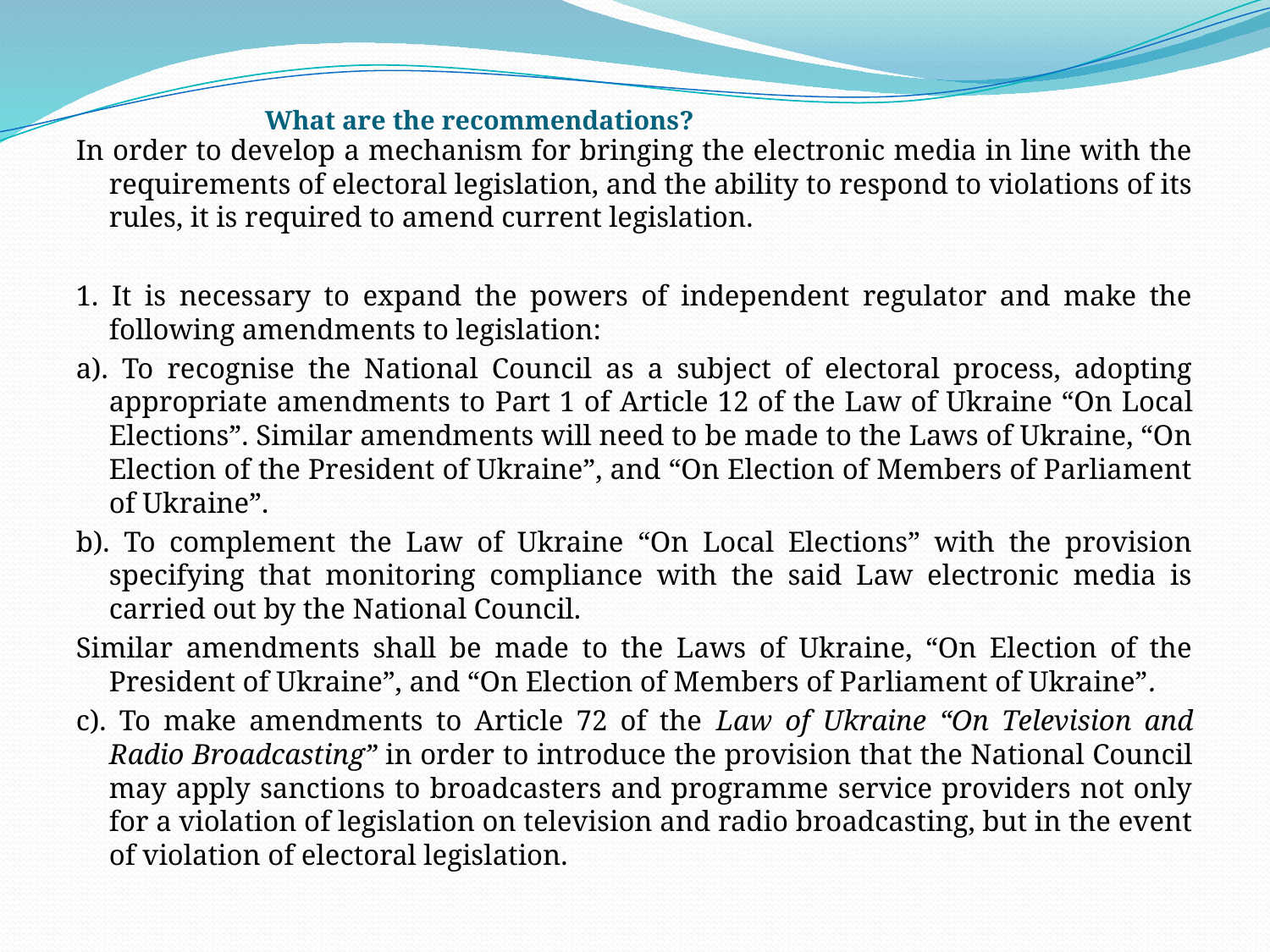

# What are the recommendations?
In order to develop a mechanism for bringing the electronic media in line with the requirements of electoral legislation, and the ability to respond to violations of its rules, it is required to amend current legislation.

1. It is necessary to expand the powers of independent regulator and make the following amendments to legislation:
а). To recognise the National Council as a subject of electoral process, adopting appropriate amendments to Part 1 of Article 12 of the Law of Ukraine “On Local Elections”. Similar amendments will need to be made to the Laws of Ukraine, “On Election of the President of Ukraine”, and “On Election of Members of Parliament of Ukraine”.
b). To complement the Law of Ukraine “On Local Elections” with the provision specifying that monitoring compliance with the said Law electronic media is carried out by the National Council.
Similar amendments shall be made to the Laws of Ukraine, “On Election of the President of Ukraine”, and “On Election of Members of Parliament of Ukraine”.
c). To make amendments to Article 72 of the Law of Ukraine “On Television and Radio Broadcasting” in order to introduce the provision that the National Council may apply sanctions to broadcasters and programme service providers not only for a violation of legislation on television and radio broadcasting, but in the event of violation of electoral legislation.